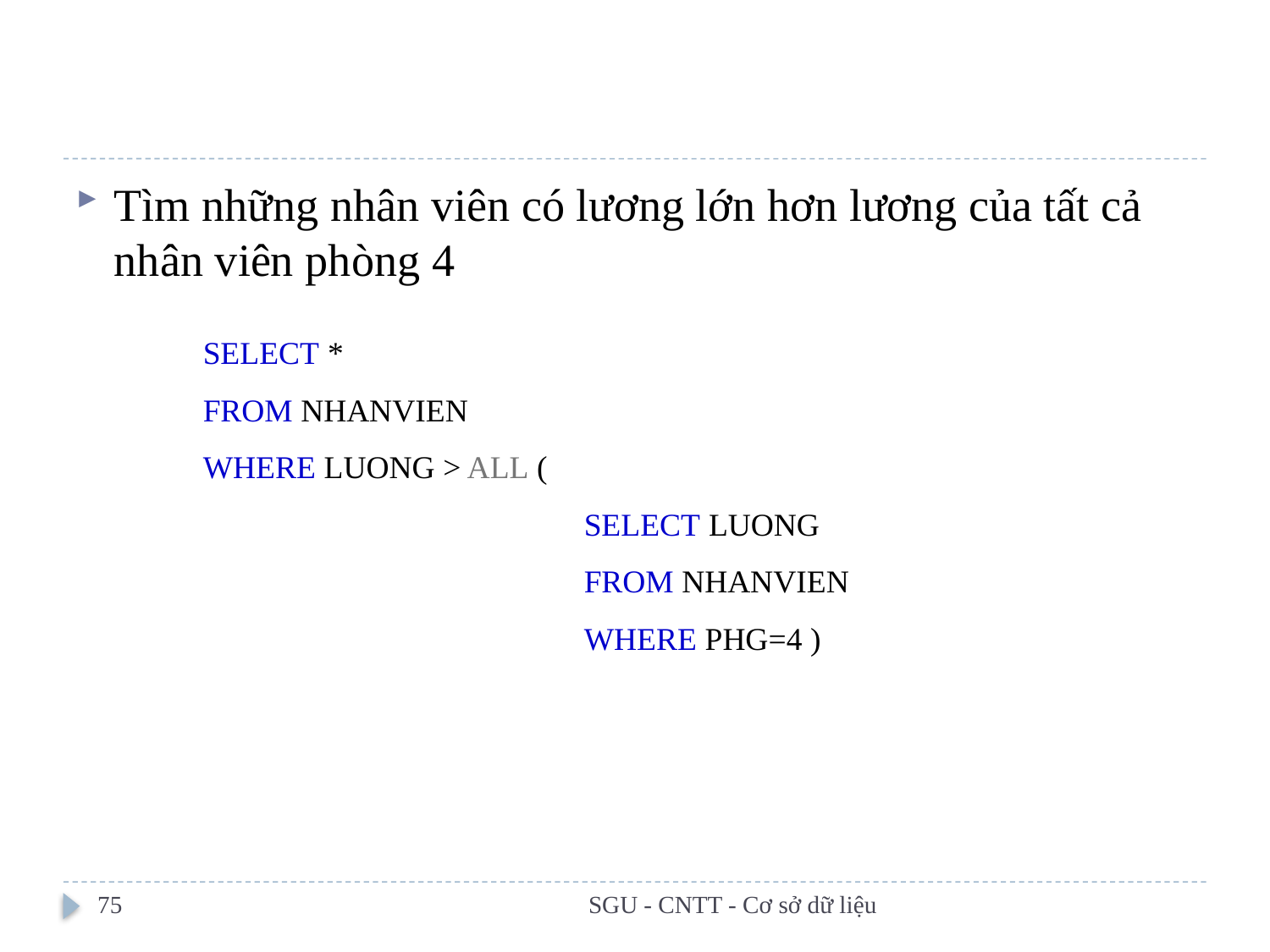

#
Tìm những nhân viên có lương lớn hơn lương của tất cả nhân viên phòng 4

SELECT *
FROM NHANVIEN
WHERE LUONG > ALL (
			SELECT LUONG
			FROM NHANVIEN
			WHERE PHG=4 )
75
SGU - CNTT - Cơ sở dữ liệu